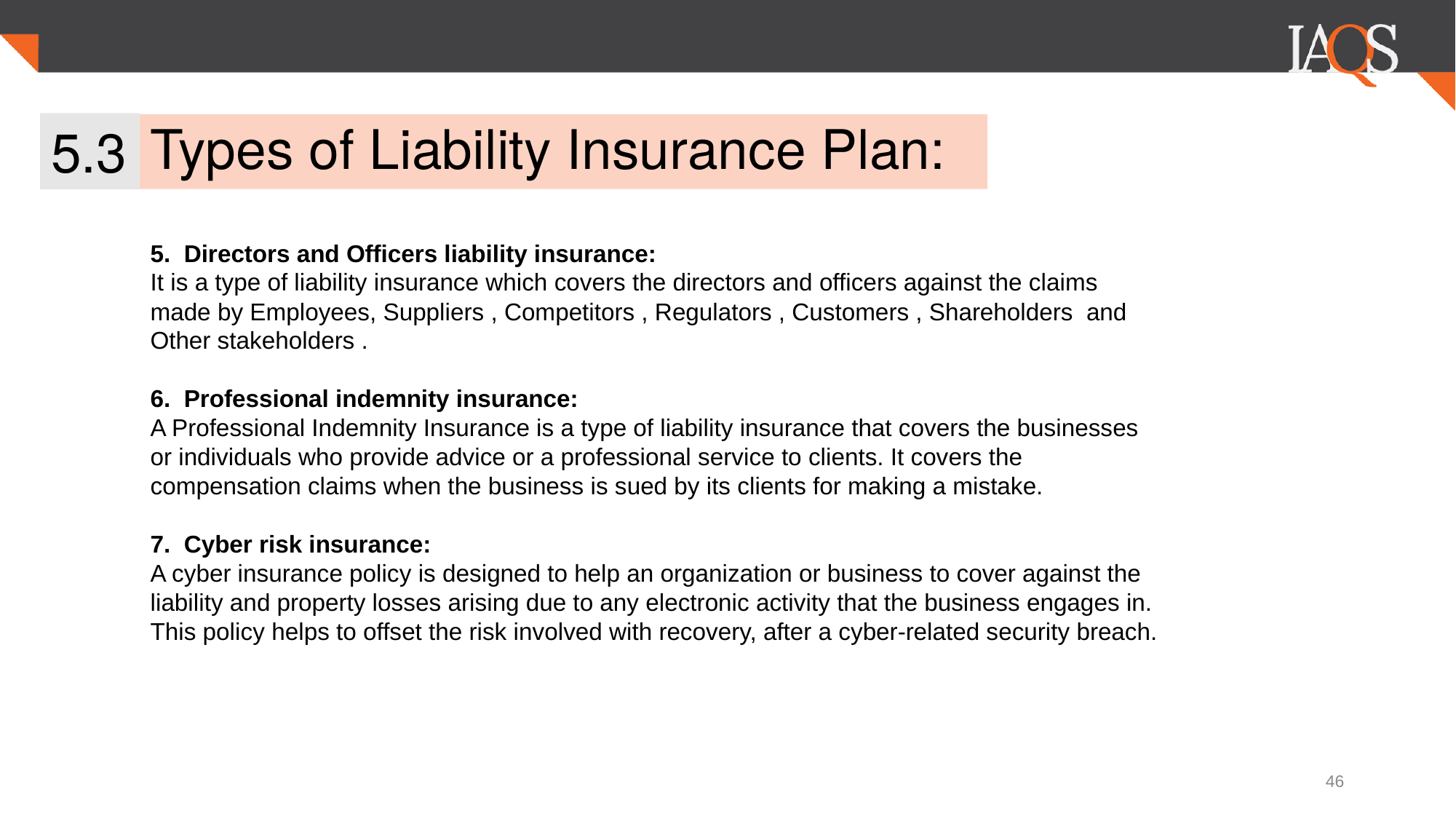

5.3
# Types of Liability Insurance Plan:
5.  Directors and Officers liability insurance:
It is a type of liability insurance which covers the directors and officers against the claims made by Employees, Suppliers , Competitors , Regulators , Customers , Shareholders  and Other stakeholders .

6.  Professional indemnity insurance:
A Professional Indemnity Insurance is a type of liability insurance that covers the businesses or individuals who provide advice or a professional service to clients. It covers the compensation claims when the business is sued by its clients for making a mistake.

7.  Cyber risk insurance:
A cyber insurance policy is designed to help an organization or business to cover against the liability and property losses arising due to any electronic activity that the business engages in. This policy helps to offset the risk involved with recovery, after a cyber-related security breach.
46